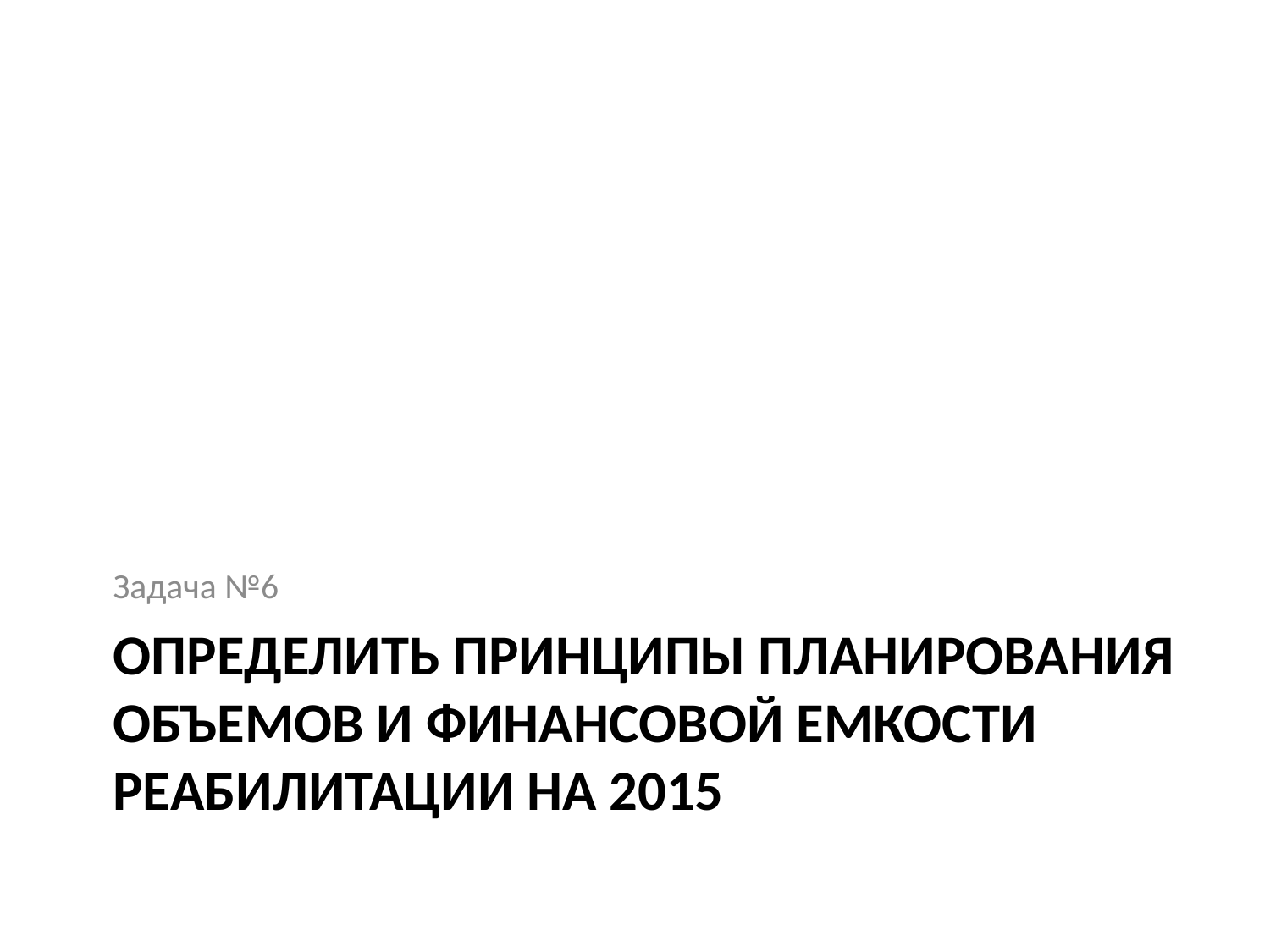

Задача №6
# Определить принципы планирования объемов и финансовой емкости реабилитации на 2015